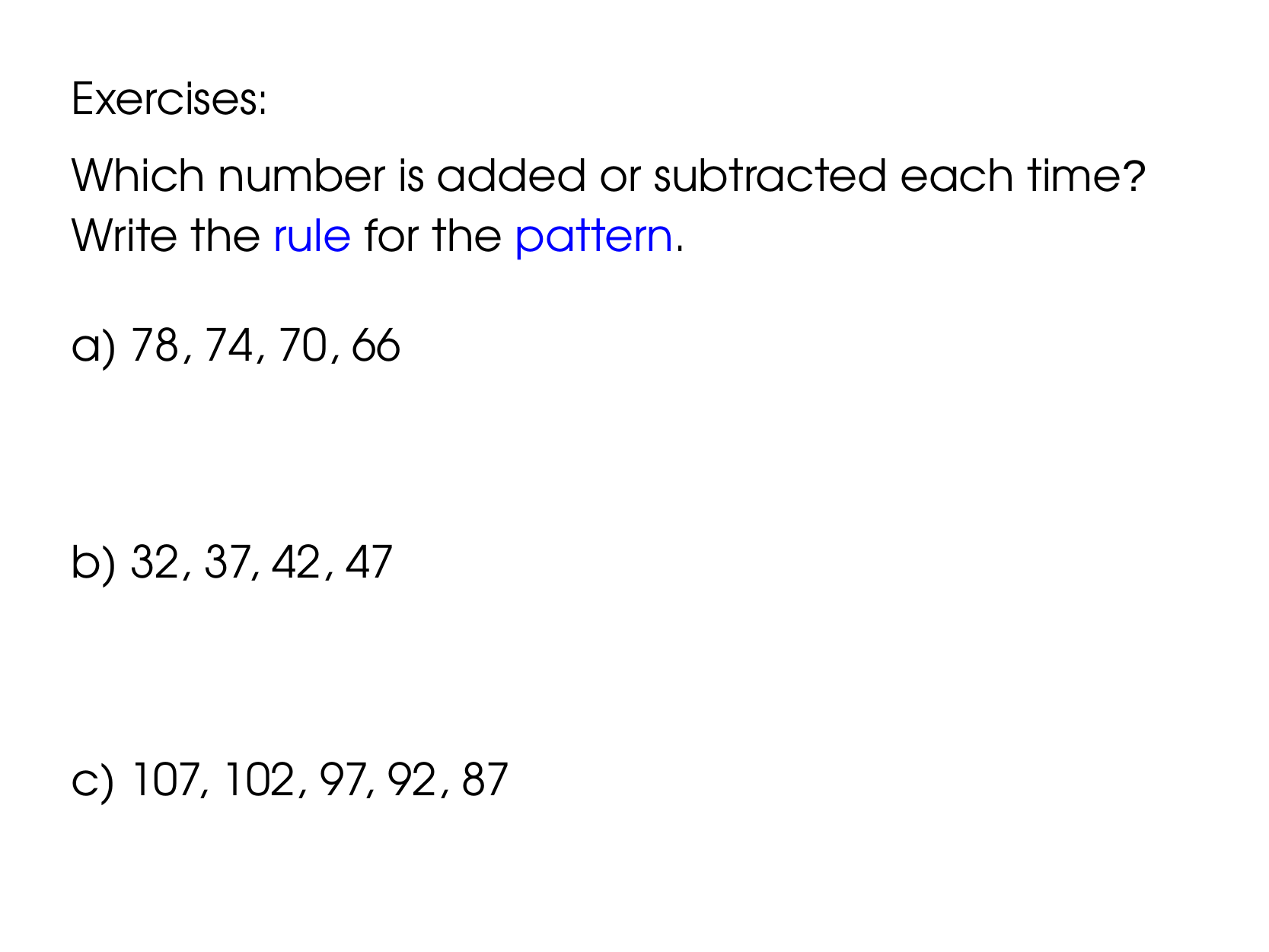

Exercises:
Which number is added or subtracted each time?
Write the rule for the pattern.
a) 78, 74, 70, 66
b) 32, 37, 42, 47
c) 107, 102, 97, 92, 87